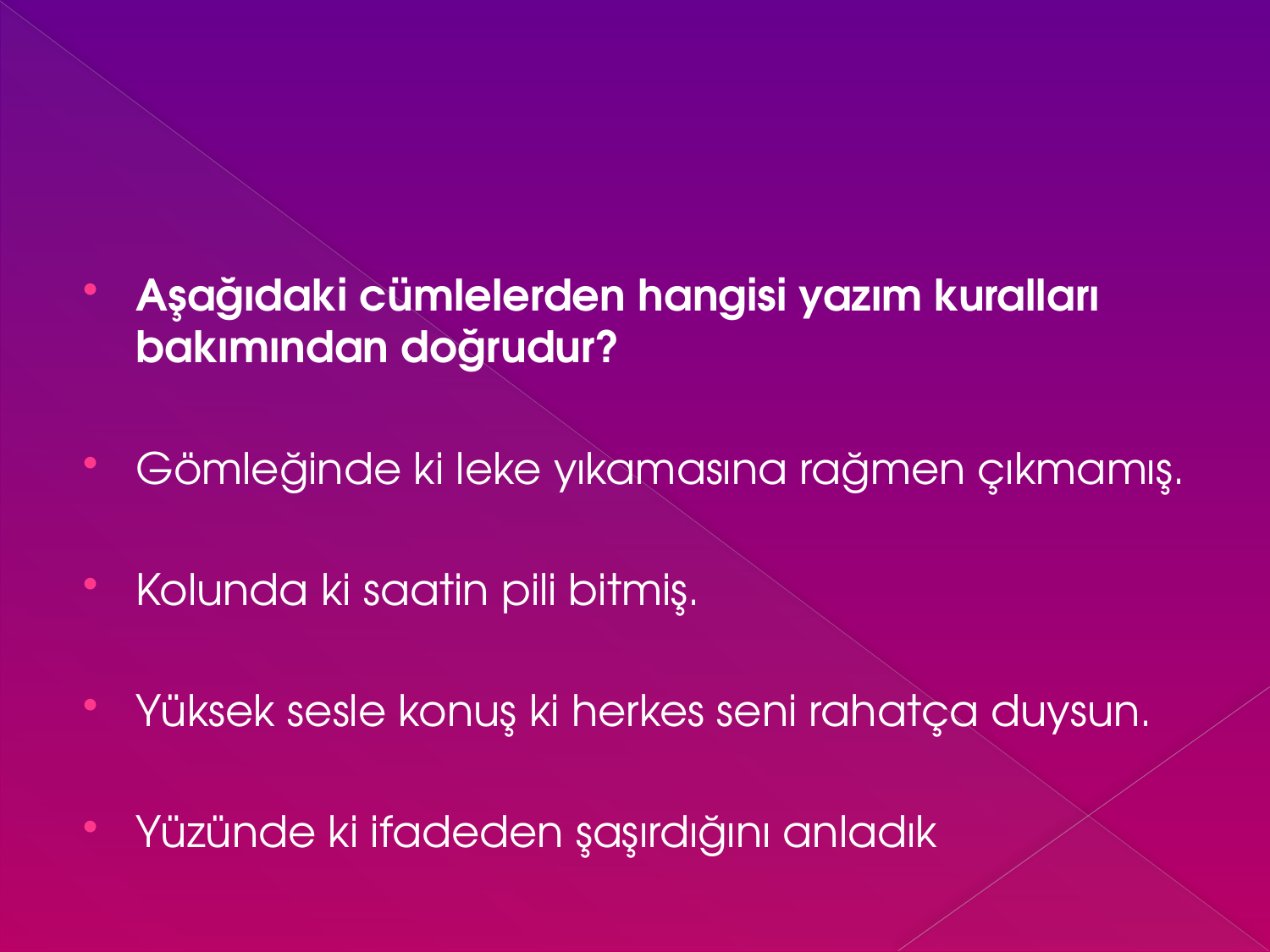

Aşağıdaki cümlelerden hangisi yazım kuralları bakımından doğrudur?

Gömleğinde ki leke yıkamasına rağmen çıkmamış.

Kolunda ki saatin pili bitmiş.

Yüksek sesle konuş ki herkes seni rahatça duysun.

Yüzünde ki ifadeden şaşırdığını anladık